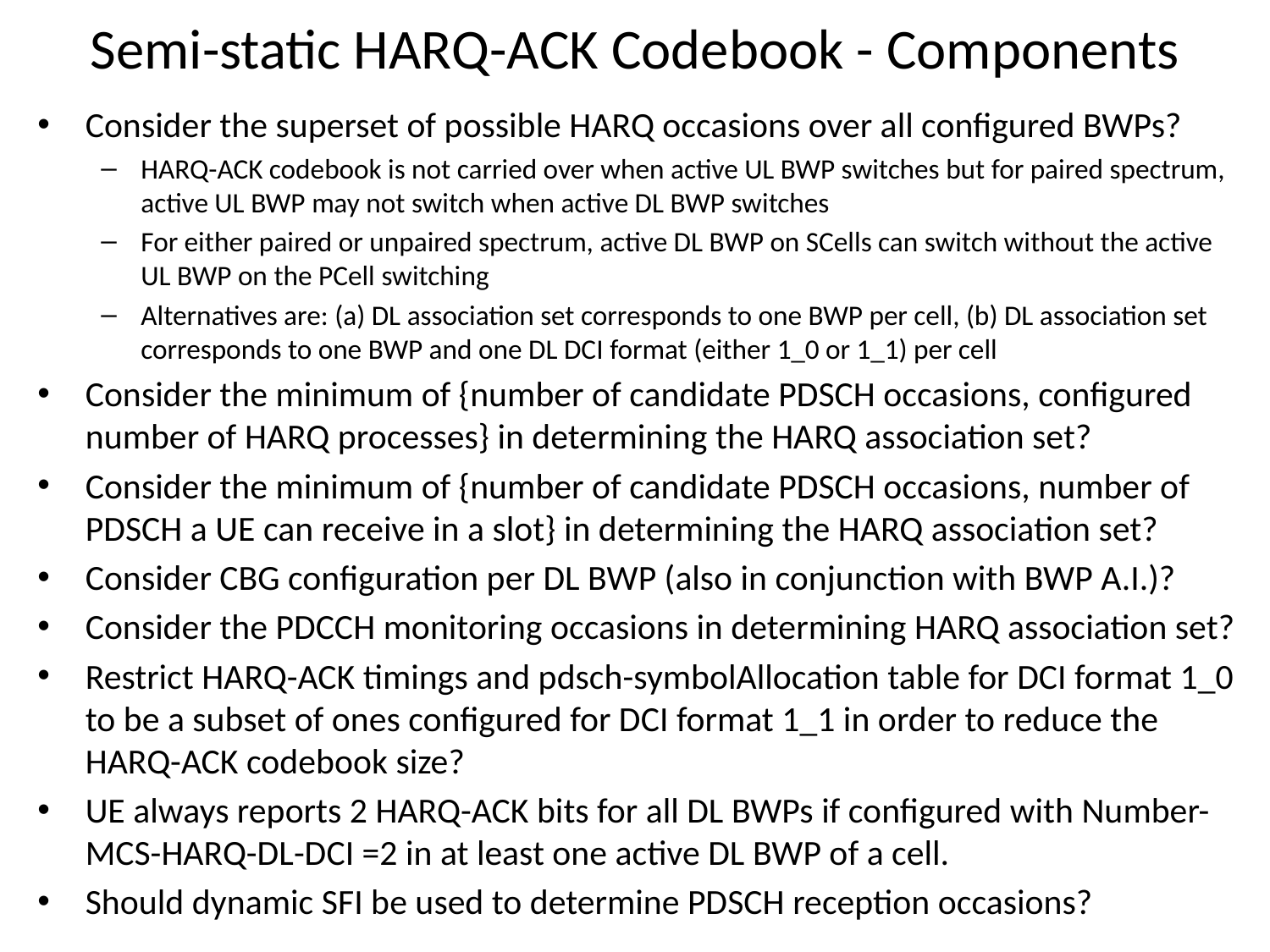

# Semi-static HARQ-ACK Codebook - Components
Consider the superset of possible HARQ occasions over all configured BWPs?
HARQ-ACK codebook is not carried over when active UL BWP switches but for paired spectrum, active UL BWP may not switch when active DL BWP switches
For either paired or unpaired spectrum, active DL BWP on SCells can switch without the active UL BWP on the PCell switching
Alternatives are: (a) DL association set corresponds to one BWP per cell, (b) DL association set corresponds to one BWP and one DL DCI format (either 1_0 or 1_1) per cell
Consider the minimum of {number of candidate PDSCH occasions, configured number of HARQ processes} in determining the HARQ association set?
Consider the minimum of {number of candidate PDSCH occasions, number of PDSCH a UE can receive in a slot} in determining the HARQ association set?
Consider CBG configuration per DL BWP (also in conjunction with BWP A.I.)?
Consider the PDCCH monitoring occasions in determining HARQ association set?
Restrict HARQ-ACK timings and pdsch-symbolAllocation table for DCI format 1_0 to be a subset of ones configured for DCI format 1_1 in order to reduce the HARQ-ACK codebook size?
UE always reports 2 HARQ-ACK bits for all DL BWPs if configured with Number-MCS-HARQ-DL-DCI =2 in at least one active DL BWP of a cell.
Should dynamic SFI be used to determine PDSCH reception occasions?